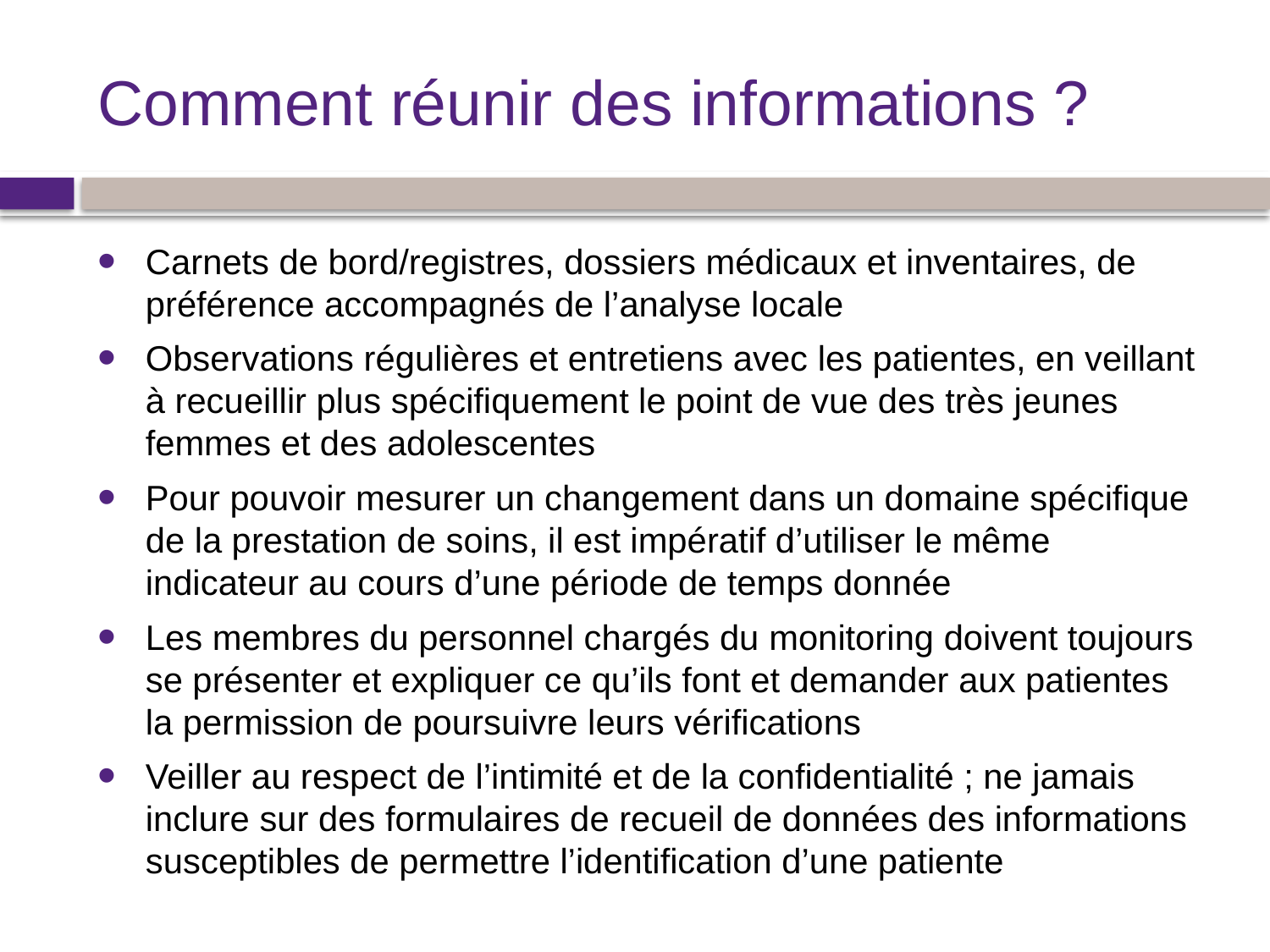

# Comment réunir des informations ?
Carnets de bord/registres, dossiers médicaux et inventaires, de préférence accompagnés de l’analyse locale
Observations régulières et entretiens avec les patientes, en veillant à recueillir plus spécifiquement le point de vue des très jeunes femmes et des adolescentes
Pour pouvoir mesurer un changement dans un domaine spécifique de la prestation de soins, il est impératif d’utiliser le même indicateur au cours d’une période de temps donnée
Les membres du personnel chargés du monitoring doivent toujours se présenter et expliquer ce qu’ils font et demander aux patientes la permission de poursuivre leurs vérifications
Veiller au respect de l’intimité et de la confidentialité ; ne jamais inclure sur des formulaires de recueil de données des informations susceptibles de permettre l’identification d’une patiente